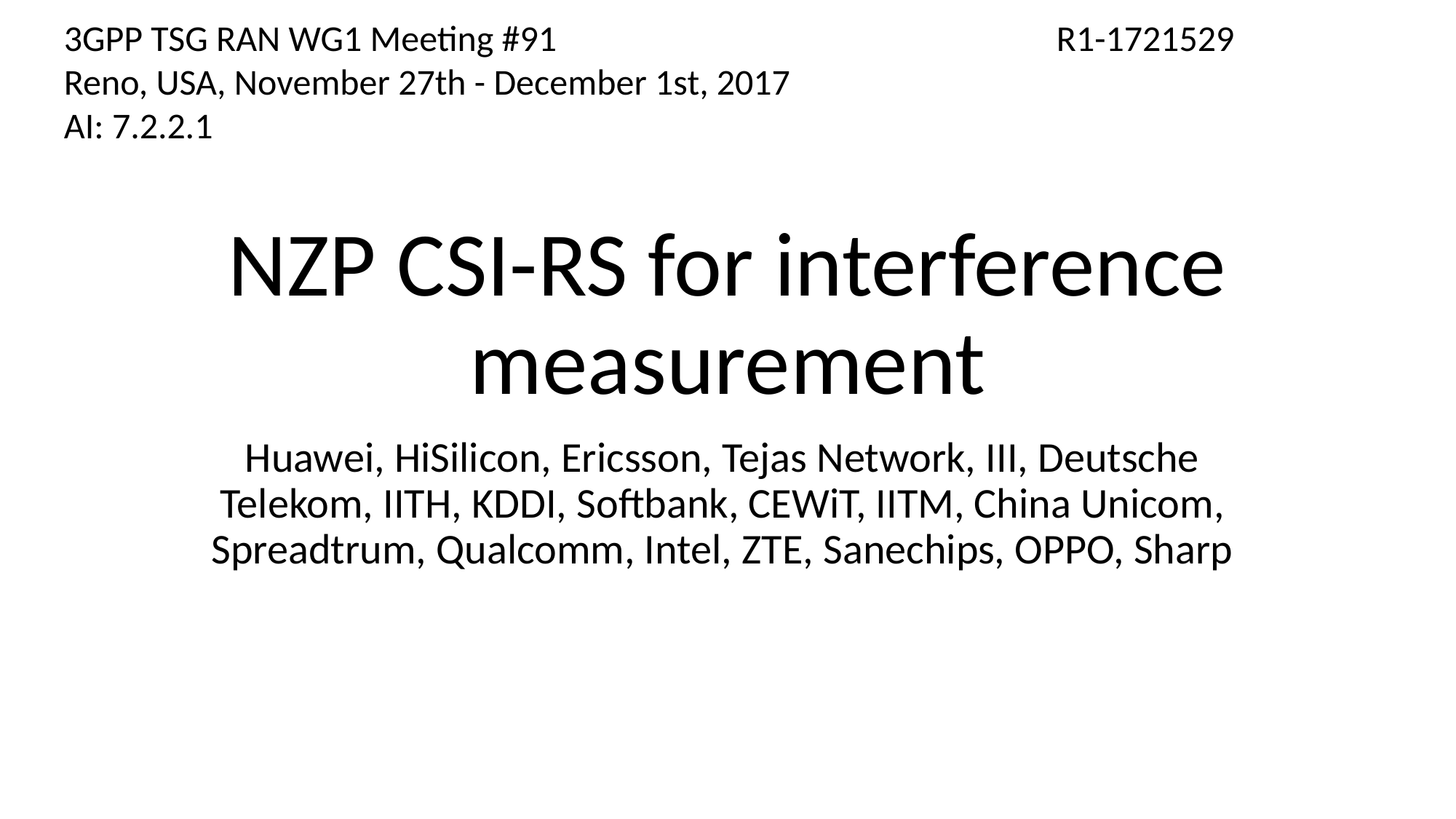

3GPP TSG RAN WG1 Meeting #91	                                                             R1-1721529
Reno, USA, November 27th - December 1st, 2017
AI: 7.2.2.1
# NZP CSI-RS for interference measurement
Huawei, HiSilicon, Ericsson, Tejas Network, III, Deutsche Telekom, IITH, KDDI, Softbank, CEWiT, IITM, China Unicom, Spreadtrum, Qualcomm, Intel, ZTE, Sanechips, OPPO, Sharp